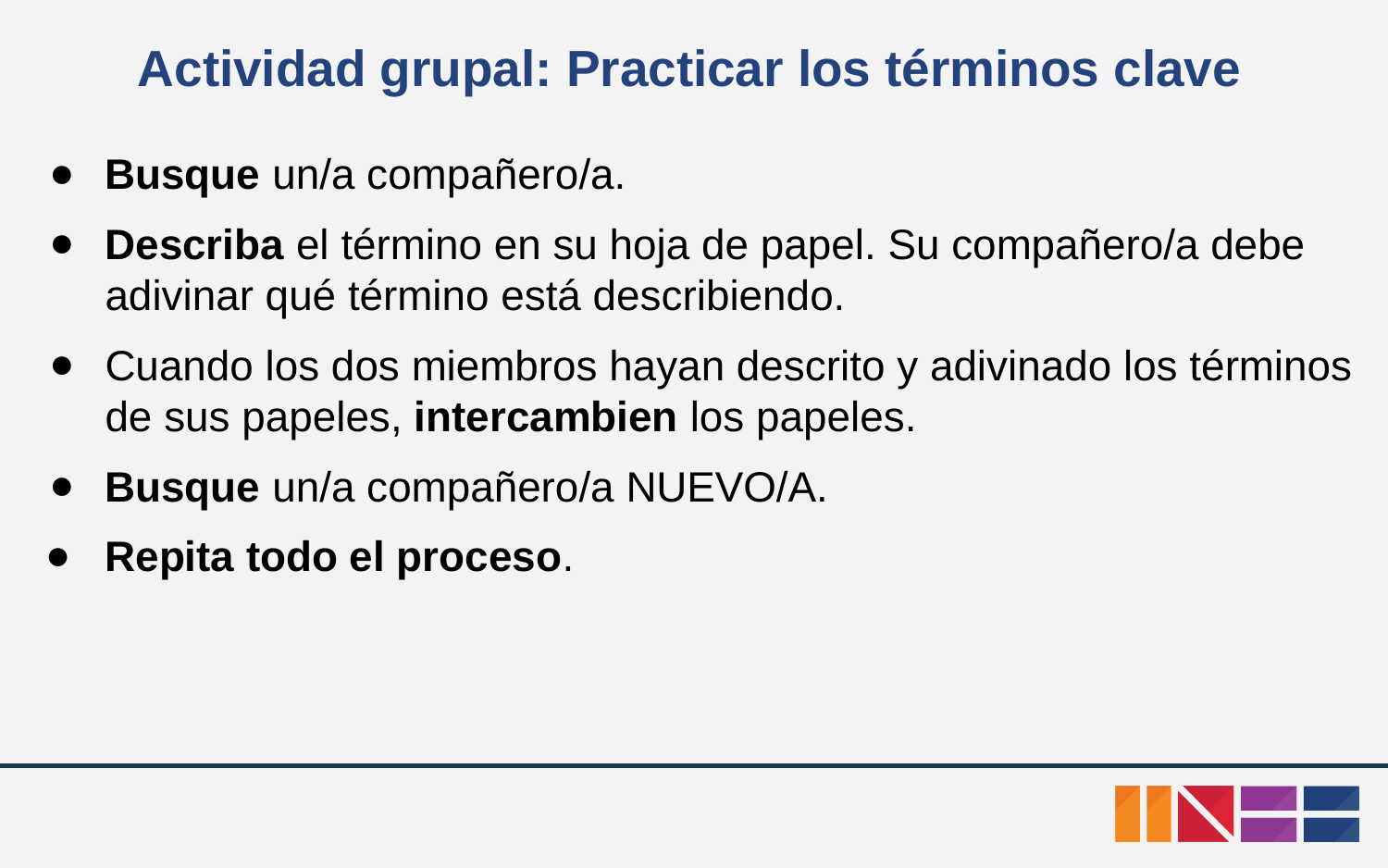

# Actividad grupal: Practicar los términos clave

Busque un/a compañero/a.
Describa el término en su hoja de papel. Su compañero/a debe adivinar qué término está describiendo.
Cuando los dos miembros hayan descrito y adivinado los términos de sus papeles, intercambien los papeles.
Busque un/a compañero/a NUEVO/A.
Repita todo el proceso.